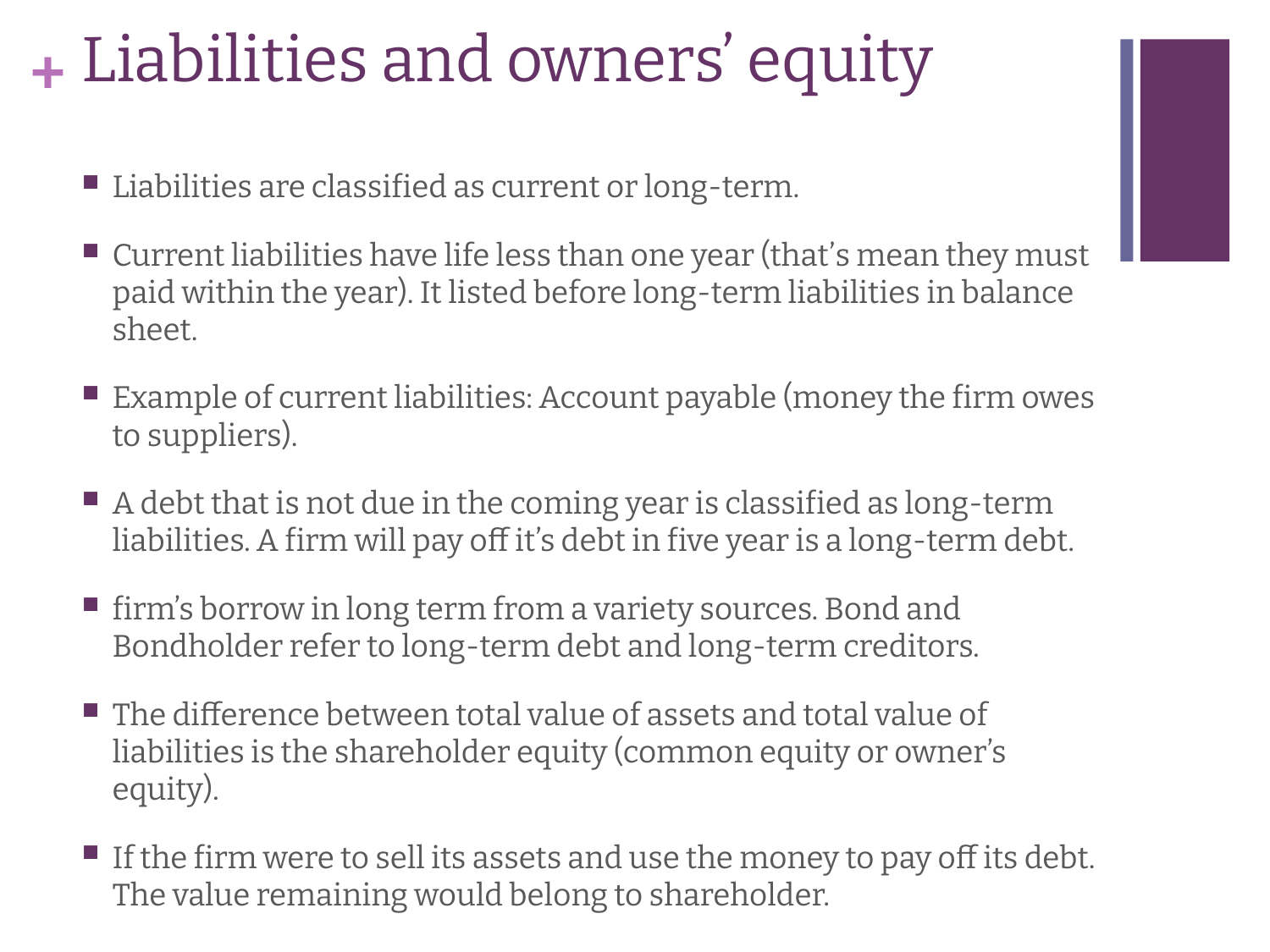

# Liabilities and owners’ equity
Liabilities are classified as current or long-term.
Current liabilities have life less than one year (that’s mean they must paid within the year). It listed before long-term liabilities in balance sheet.
Example of current liabilities: Account payable (money the firm owes to suppliers).
A debt that is not due in the coming year is classified as long-term liabilities. A firm will pay off it’s debt in five year is a long-term debt.
firm’s borrow in long term from a variety sources. Bond and Bondholder refer to long-term debt and long-term creditors.
The difference between total value of assets and total value of liabilities is the shareholder equity (common equity or owner’s equity).
If the firm were to sell its assets and use the money to pay off its debt. The value remaining would belong to shareholder.